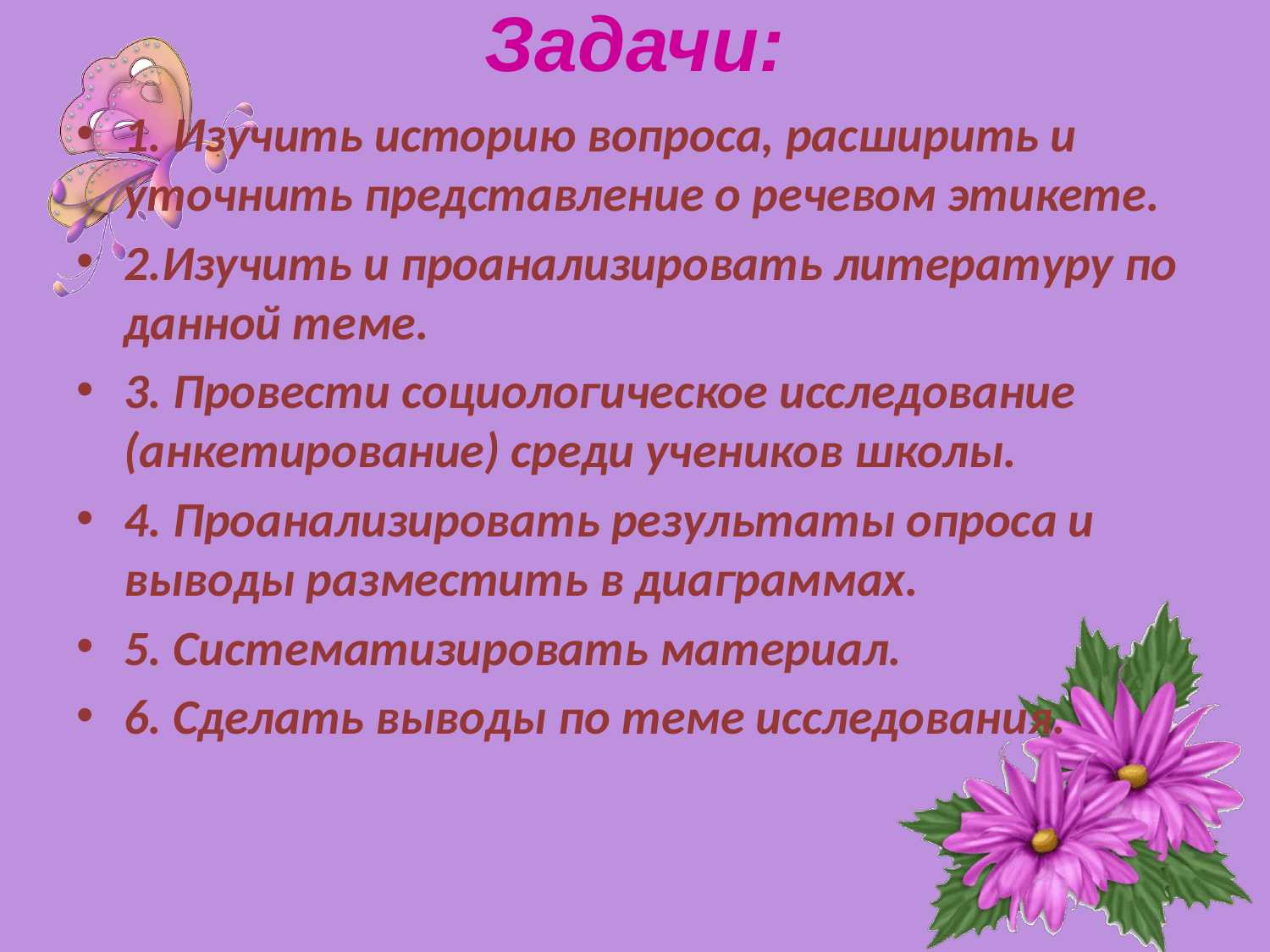

# Задачи:
1. Изучить историю вопроса, расширить и уточнить представление о речевом этикете.
2.Изучить и проанализировать литературу по данной теме.
3. Провести социологическое исследование (анкетирование) среди учеников школы.
4. Проанализировать результаты опроса и выводы разместить в диаграммах.
5. Систематизировать материал.
6. Сделать выводы по теме исследования.